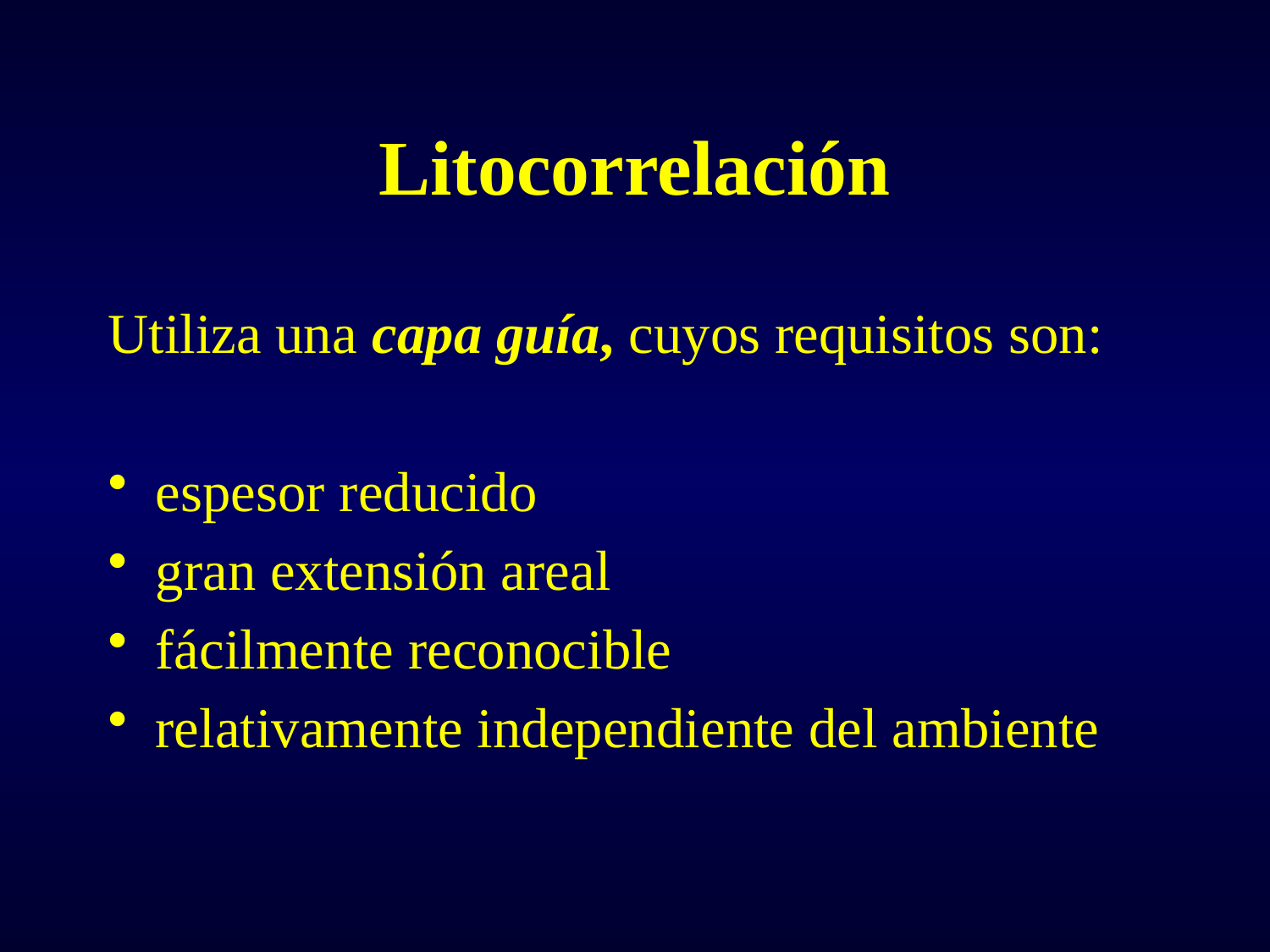

# Litocorrelación

Utiliza una capa guía, cuyos requisitos son:

espesor reducido
gran extensión areal
fácilmente reconocible
relativamente independiente del ambiente